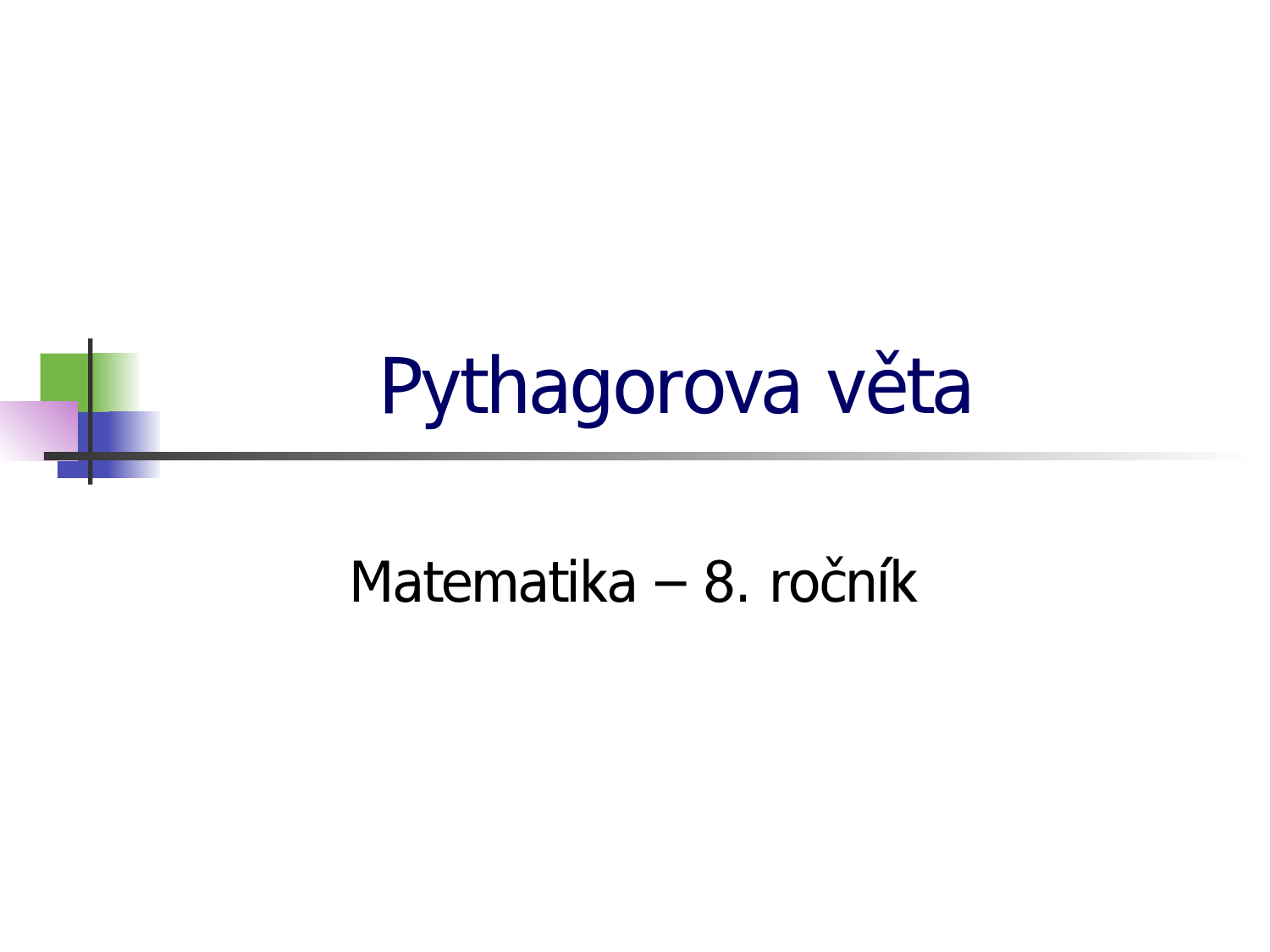

# Pythagorova věta
Matematika – 8. ročník